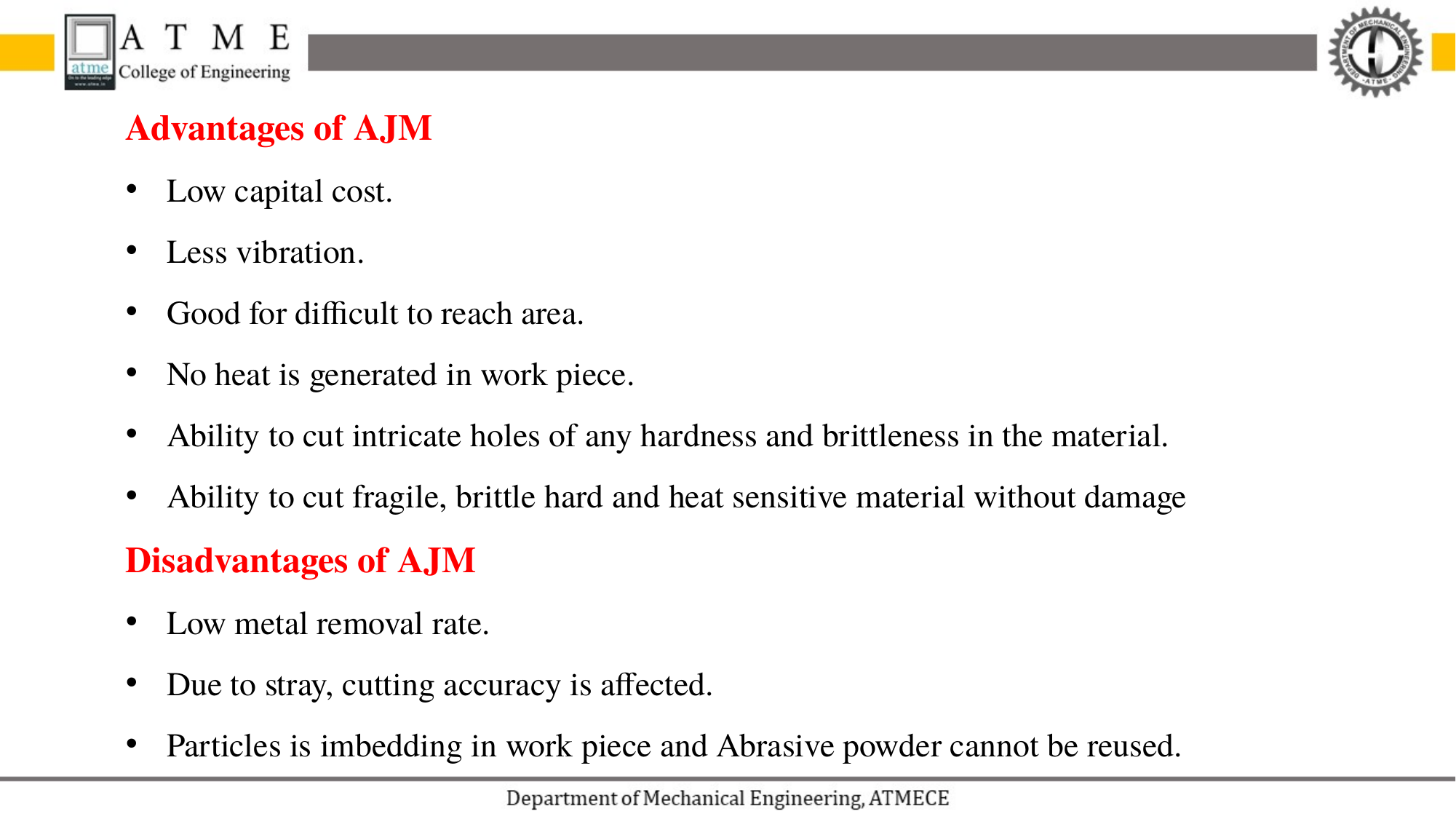

Advantages of AJM
Low capital cost.
Less vibration.
Good for difficult to reach area.
No heat is generated in work piece.
Ability to cut intricate holes of any hardness and brittleness in the material.
Ability to cut fragile, brittle hard and heat sensitive material without damage
Disadvantages of AJM
Low metal removal rate.
Due to stray, cutting accuracy is affected.
Particles is imbedding in work piece and Abrasive powder cannot be reused.